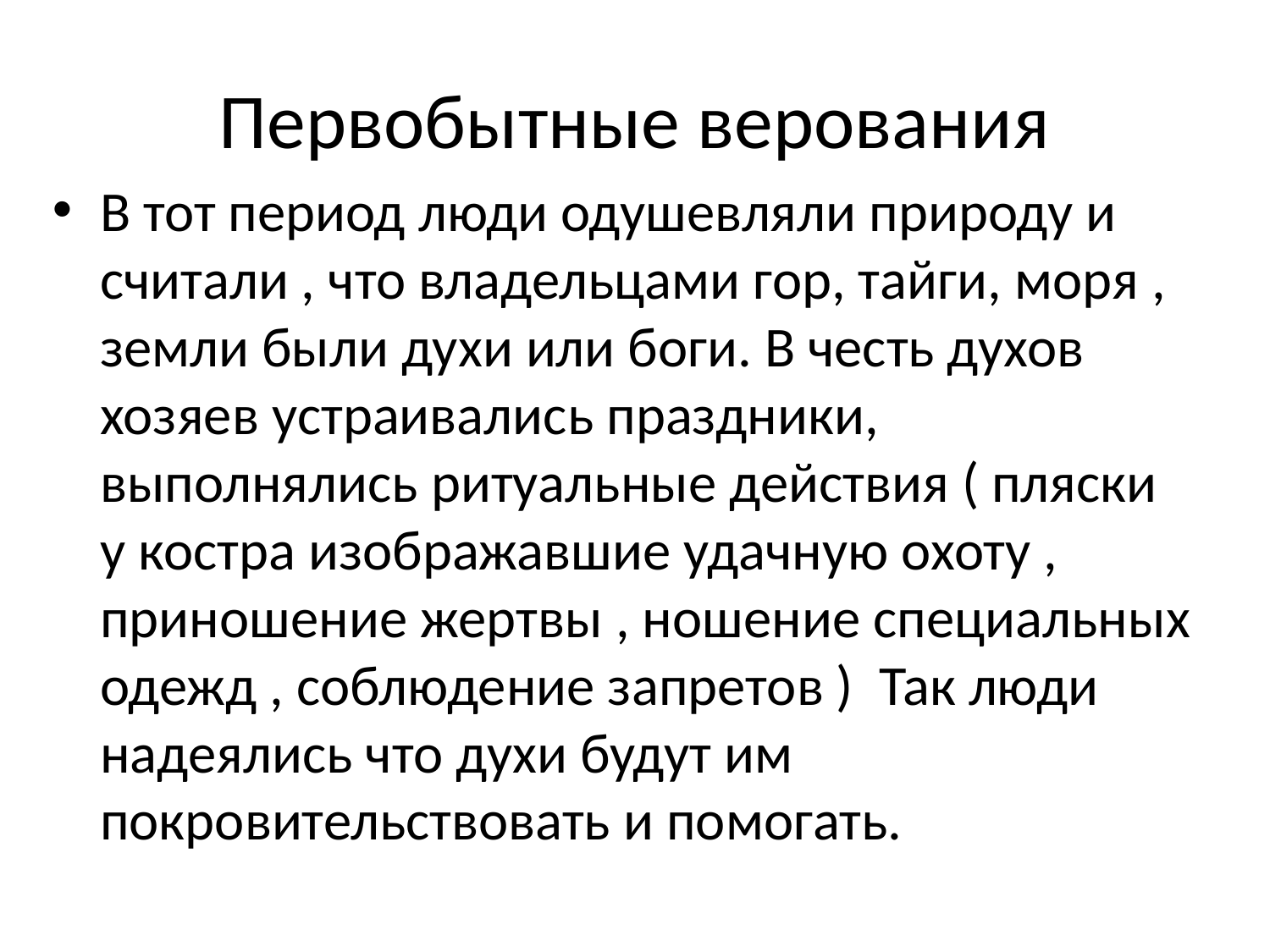

# Первобытные верования
В тот период люди одушевляли природу и считали , что владельцами гор, тайги, моря , земли были духи или боги. В честь духов хозяев устраивались праздники, выполнялись ритуальные действия ( пляски у костра изображавшие удачную охоту , приношение жертвы , ношение специальных одежд , соблюдение запретов )  Так люди надеялись что духи будут им покровительствовать и помогать.